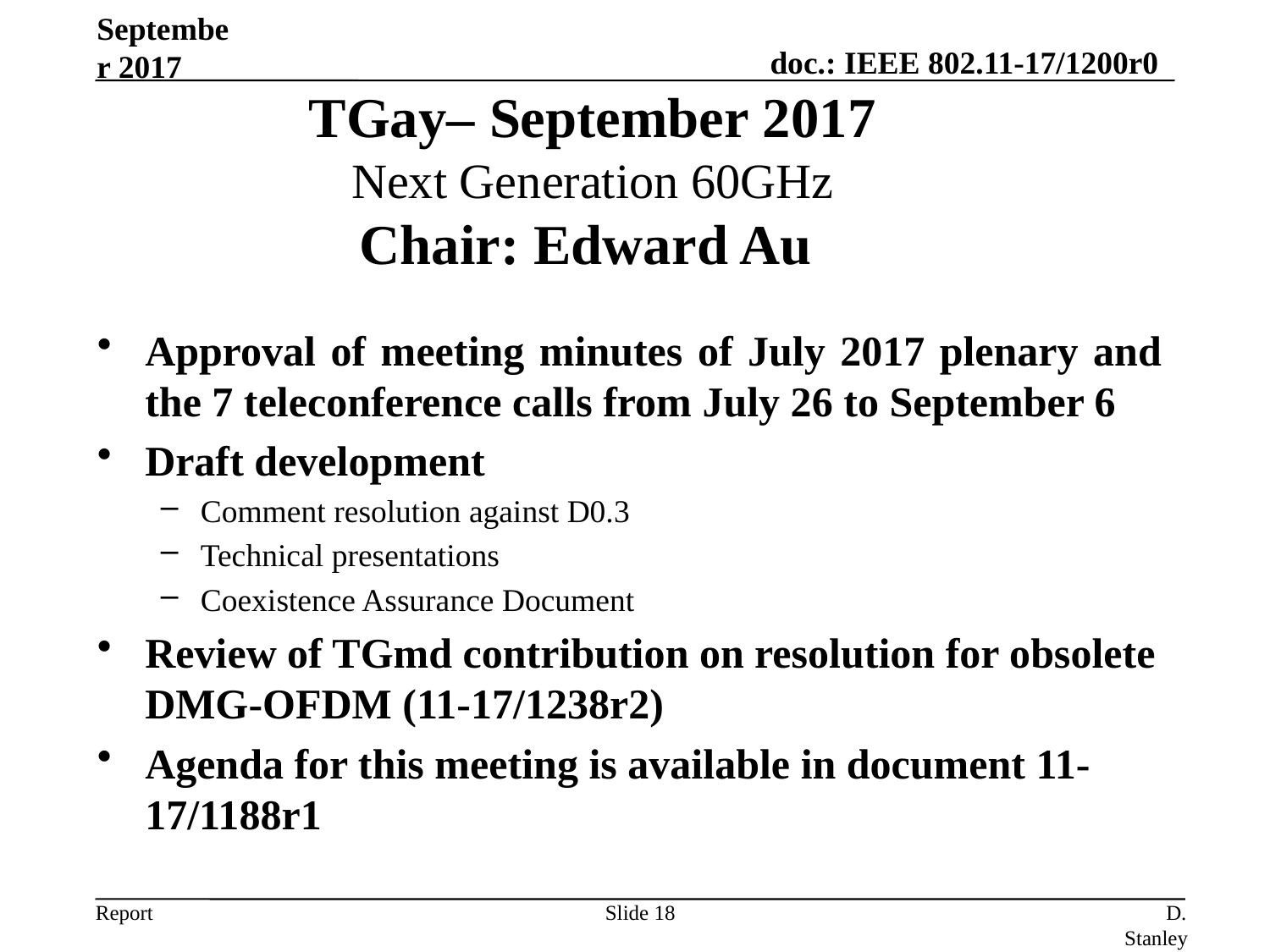

September 2017
TGay– September 2017
Next Generation 60GHz
Chair: Edward Au
Approval of meeting minutes of July 2017 plenary and the 7 teleconference calls from July 26 to September 6
Draft development
Comment resolution against D0.3
Technical presentations
Coexistence Assurance Document
Review of TGmd contribution on resolution for obsolete DMG-OFDM (11-17/1238r2)
Agenda for this meeting is available in document 11-17/1188r1
Slide 18
D. Stanley, HP Enterprise